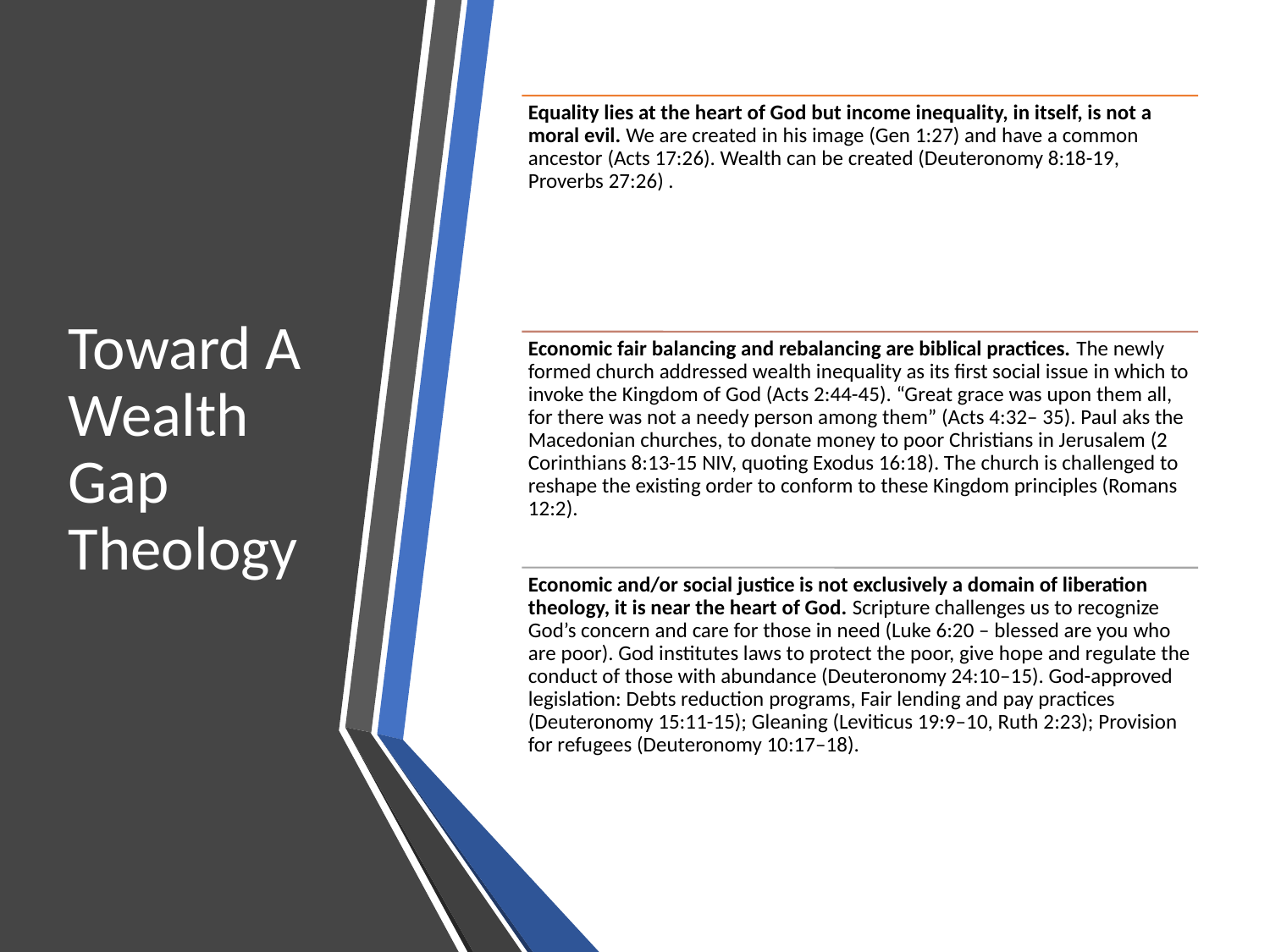

# Toward A Wealth Gap Theology
Equality lies at the heart of God but income inequality, in itself, is not a moral evil. We are created in his image (Gen 1:27) and have a common ancestor (Acts 17:26). Wealth can be created (Deuteronomy 8:18-19, Proverbs 27:26) .
Economic fair balancing and rebalancing are biblical practices. The newly formed church addressed wealth inequality as its first social issue in which to invoke the Kingdom of God (Acts 2:44-45). “Great grace was upon them all, for there was not a needy person among them” (Acts 4:32– 35). Paul aks the Macedonian churches, to donate money to poor Christians in Jerusalem (2 Corinthians 8:13-15 NIV, quoting Exodus 16:18). The church is challenged to reshape the existing order to conform to these Kingdom principles (Romans 12:2).
Economic and/or social justice is not exclusively a domain of liberation theology, it is near the heart of God. Scripture challenges us to recognize God’s concern and care for those in need (Luke 6:20 – blessed are you who are poor). God institutes laws to protect the poor, give hope and regulate the conduct of those with abundance (Deuteronomy 24:10–15). God-approved legislation: Debts reduction programs, Fair lending and pay practices (Deuteronomy 15:11-15); Gleaning (Leviticus 19:9–10, Ruth 2:23); Provision for refugees (Deuteronomy 10:17–18).